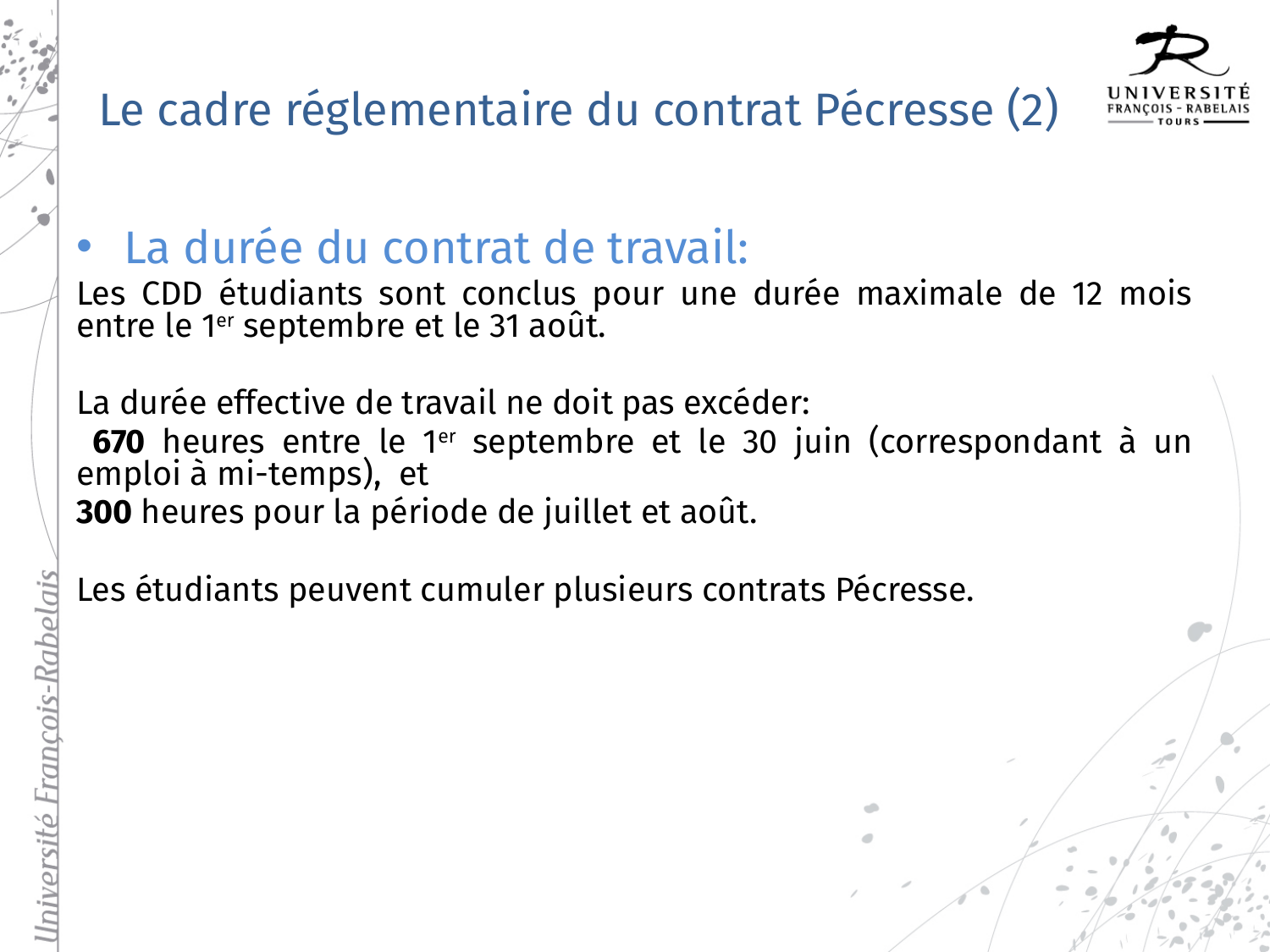

# Le cadre réglementaire du contrat Pécresse (2)
La durée du contrat de travail:
Les CDD étudiants sont conclus pour une durée maximale de 12 mois entre le 1er septembre et le 31 août.

La durée effective de travail ne doit pas excéder:
 670 heures entre le 1er septembre et le 30 juin (correspondant à un emploi à mi-temps),  et
300 heures pour la période de juillet et août.

Les étudiants peuvent cumuler plusieurs contrats Pécresse.